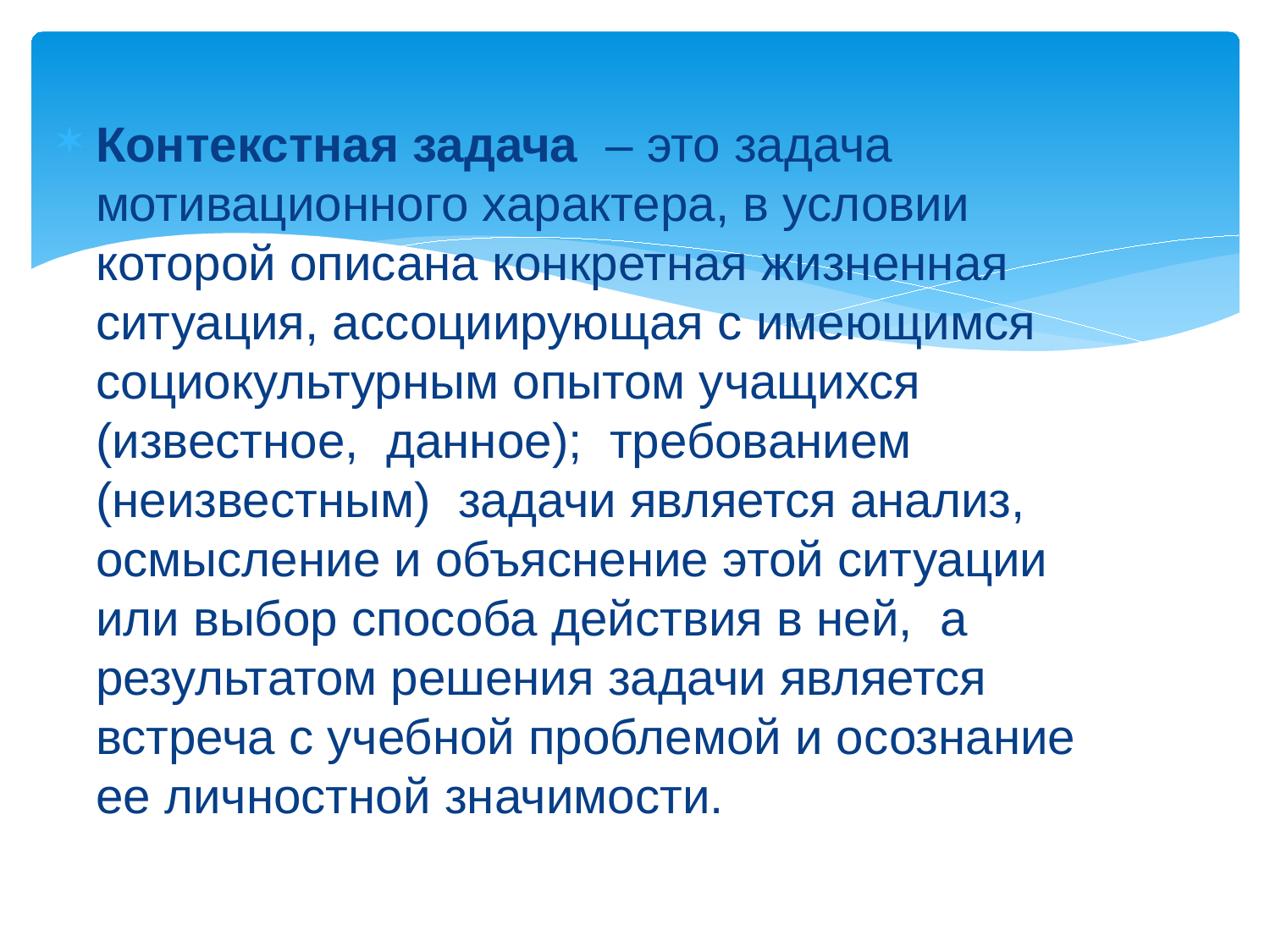

Контекстная задача  – это задача мотивационного характера, в условии которой описана конкретная жизненная ситуация, ассоциирующая с имеющимся социокультурным опытом учащихся (известное,  данное);  требованием (неизвестным)  задачи является анализ,  осмысление и объяснение этой ситуации или выбор способа действия в ней,  а результатом решения задачи является встреча с учебной проблемой и осознание ее личностной значимости.